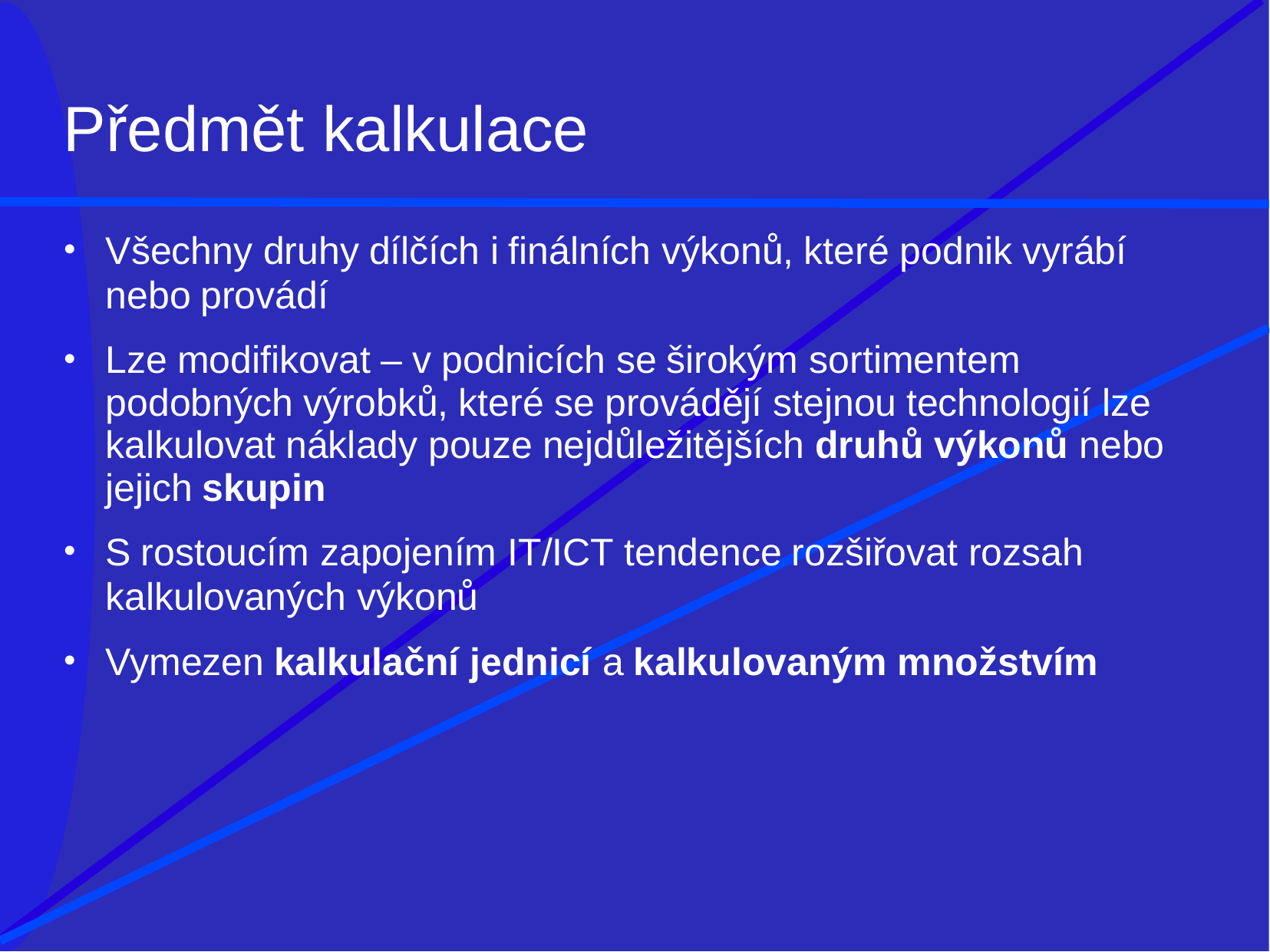

# Předmět kalkulace
Všechny druhy dílčích i finálních výkonů, které podnik vyrábí
nebo provádí
Lze modifikovat – v podnicích se širokým sortimentem podobných výrobků, které se provádějí stejnou technologií lze kalkulovat náklady pouze nejdůležitějších druhů výkonů nebo jejich skupin
S rostoucím zapojením IT/ICT tendence rozšiřovat rozsah
kalkulovaných výkonů
Vymezen kalkulační jednicí a kalkulovaným množstvím